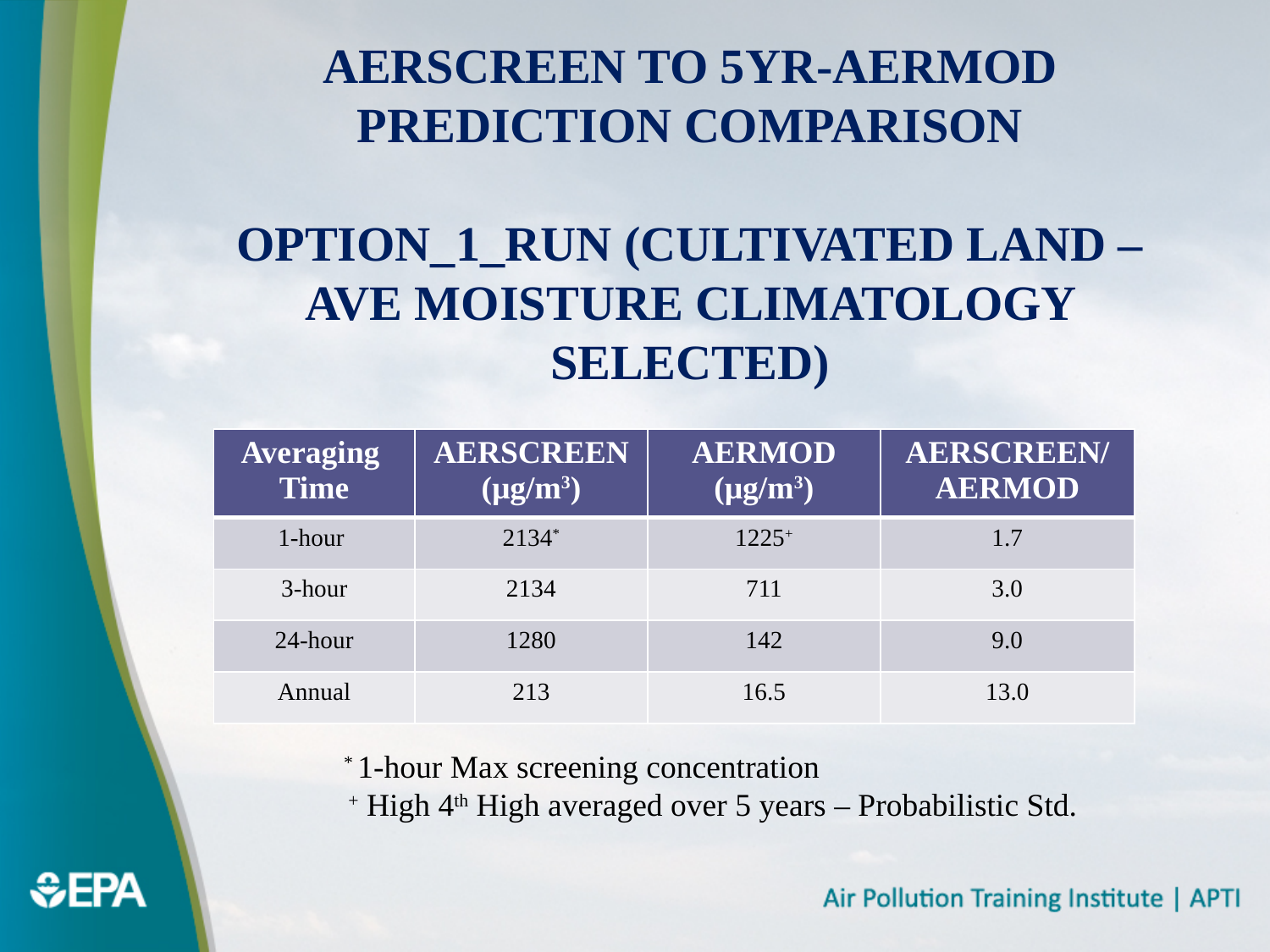

# AERSCREEN to 5yr-AERMOD Prediction Comparison Option_1_run (Cultivated Land – Ave Moisture Climatology Selected)
| Averaging Time | AERSCREEN (µg/m3) | AERMOD (µg/m3) | AERSCREEN/ AERMOD |
| --- | --- | --- | --- |
| 1-hour | 2134\* | 1225+ | 1.7 |
| 3-hour | 2134 | 711 | 3.0 |
| 24-hour | 1280 | 142 | 9.0 |
| Annual | 213 | 16.5 | 13.0 |
* 1-hour Max screening concentration
 + High 4th High averaged over 5 years – Probabilistic Std.